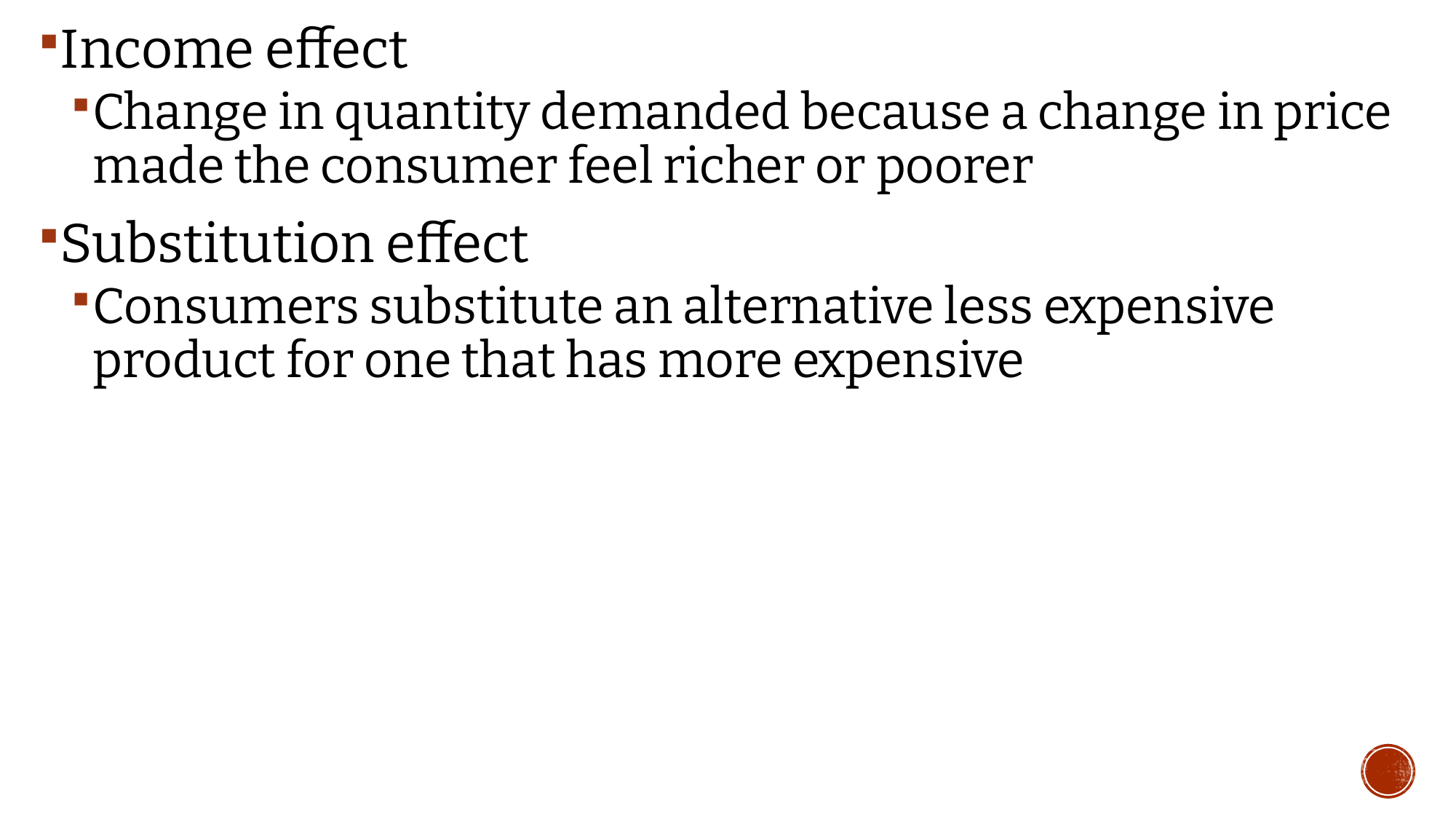

Income effect
Change in quantity demanded because a change in price made the consumer feel richer or poorer
Substitution effect
Consumers substitute an alternative less expensive product for one that has more expensive